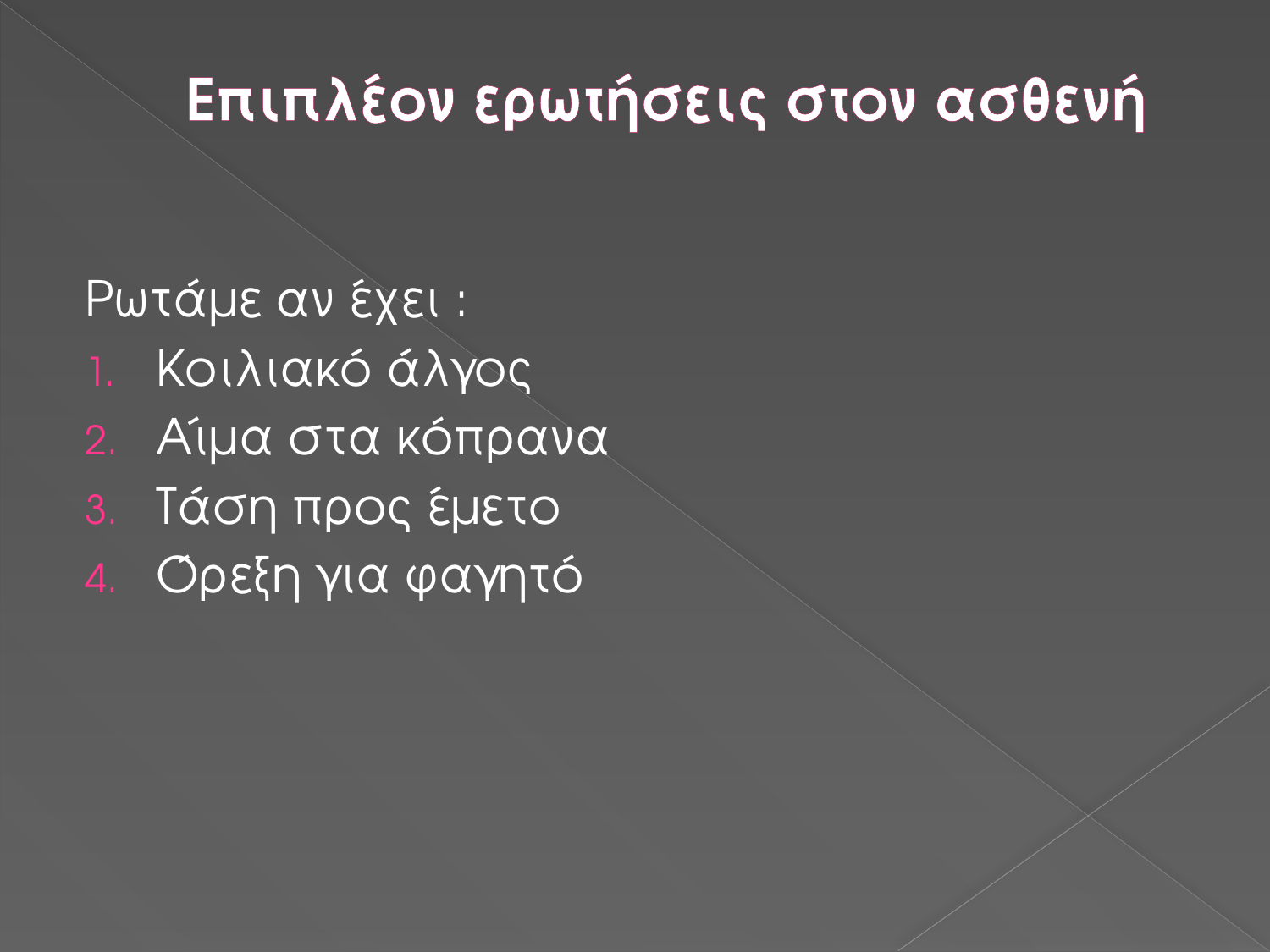

# Επιπλέον ερωτήσεις στον ασθενή
Ρωτάμε αν έχει :
Κοιλιακό άλγος
Αίμα στα κόπρανα
Τάση προς έμετο
Όρεξη για φαγητό